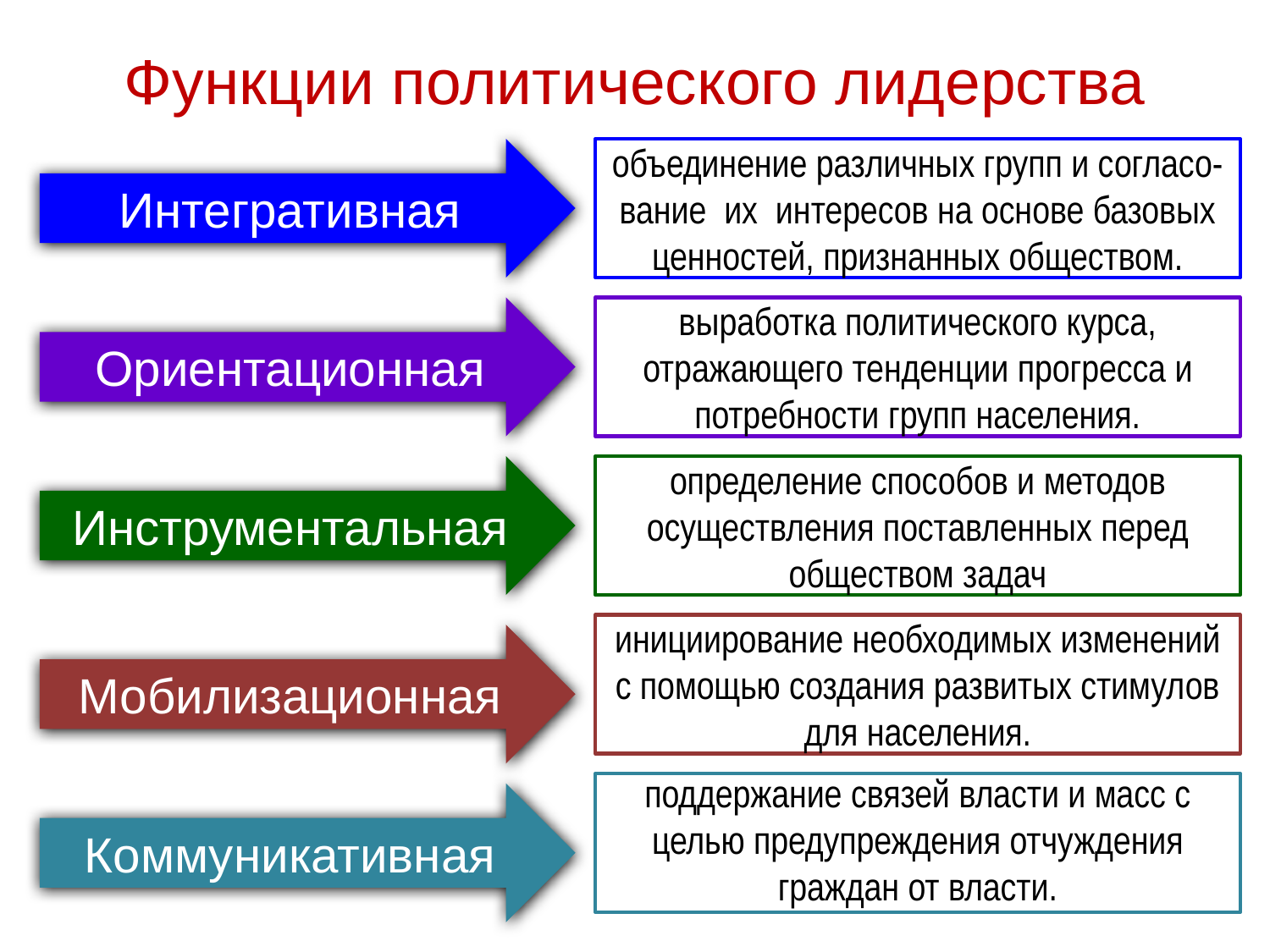

# Функции политического лидерства
Интегративная
объединение различных групп и согласо-вание  их  интересов на основе базовых ценностей, признанных обществом.
Ориентационная
выработка политического курса, отражающего тенденции прогресса и потребности групп населения.
Инструментальная
определение способов и методов осуществления поставленных перед обществом задач
инициирование необходимых изменений с помощью создания развитых стимулов для населения.
Мобилизационная

поддержание связей власти и масс с целью предупреждения отчуждения граждан от власти.

Коммуникативная